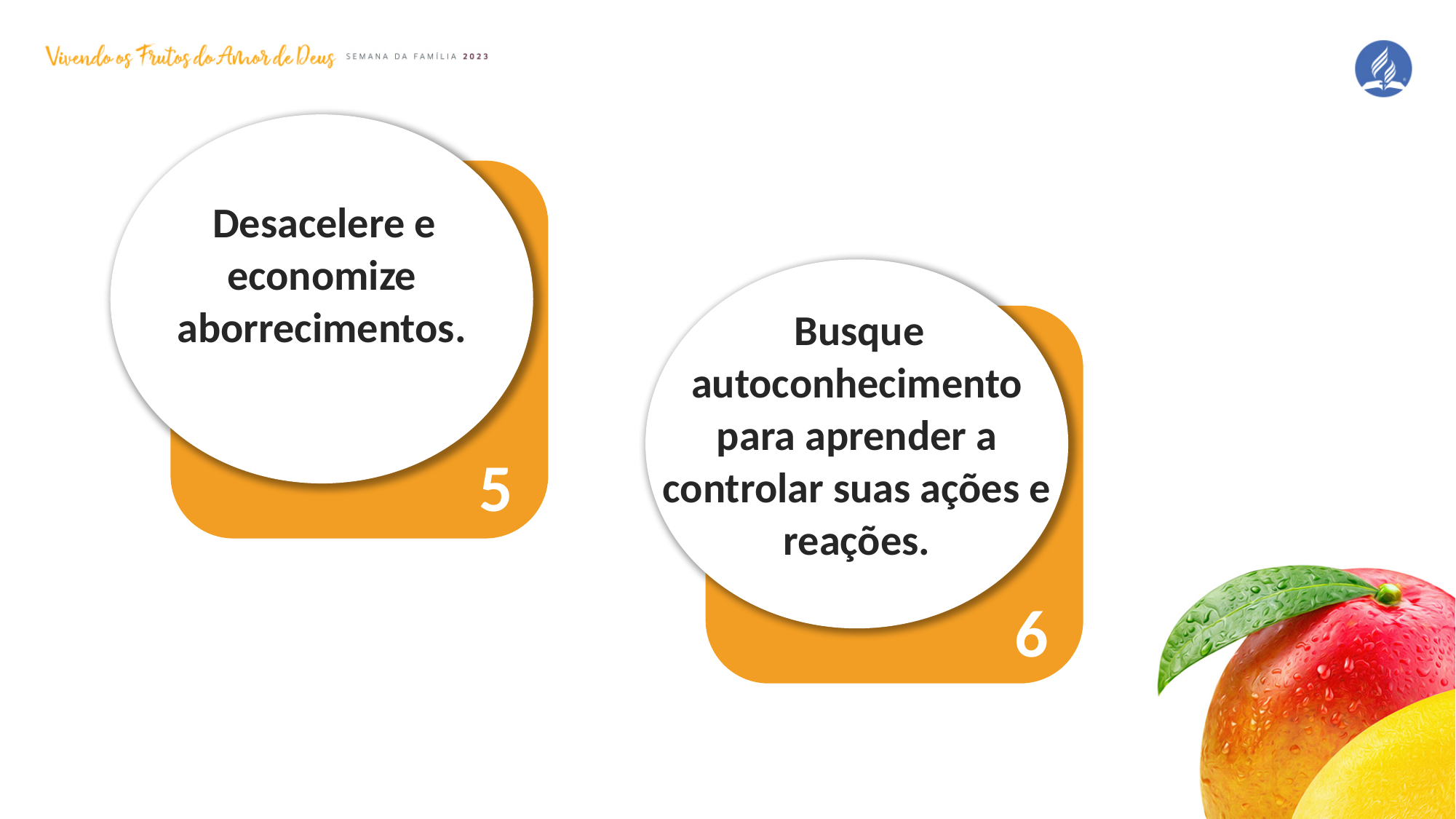

Desacelere e economize aborrecimentos.
5

Busque autoconhecimento para aprender a controlar suas ações e reações.

6